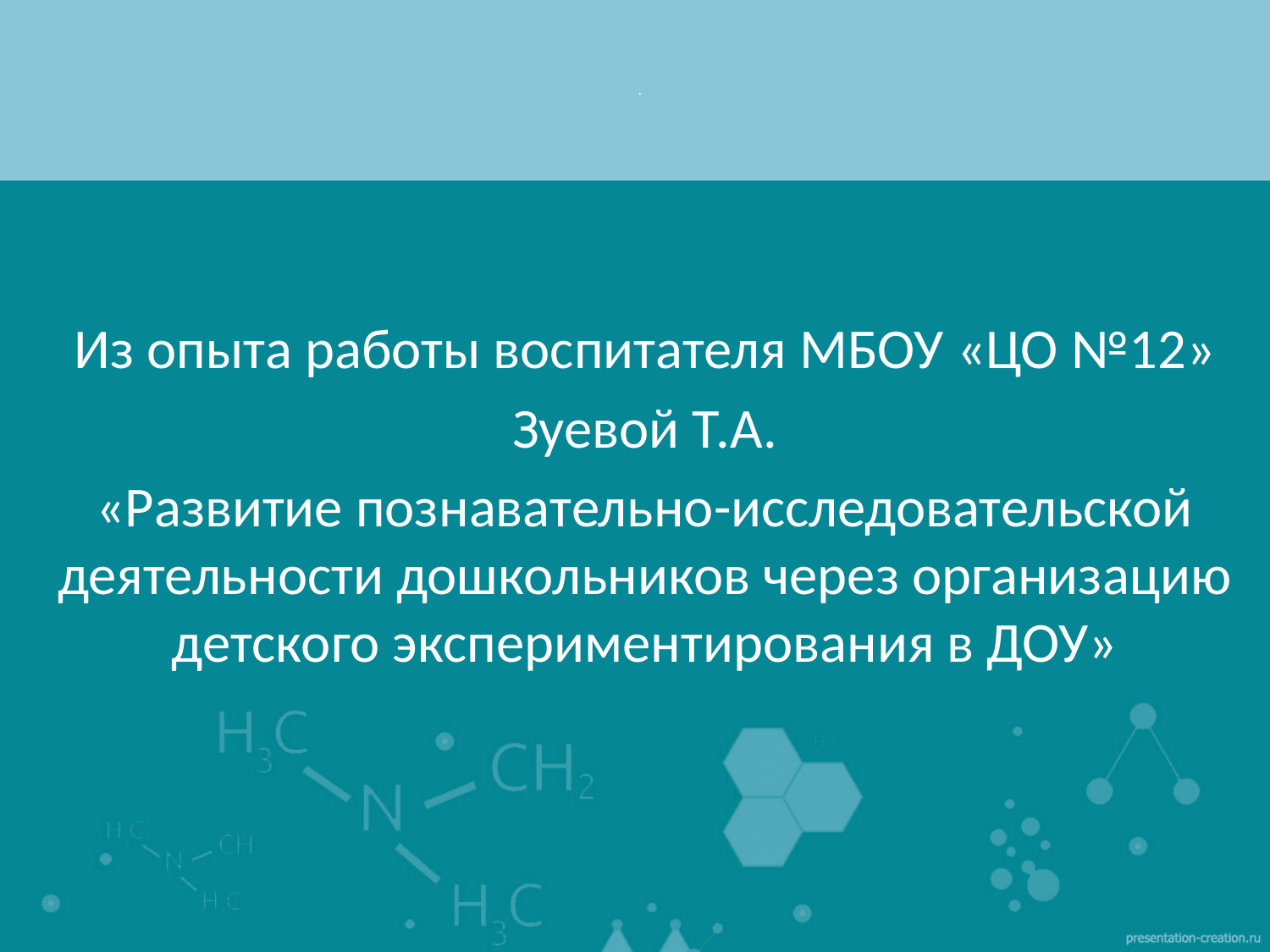

# .
Из опыта работы воспитателя МБОУ «ЦО №12»
Зуевой Т.А.
«Развитие познавательно-исследовательской деятельности дошкольников через организацию детского экспериментирования в ДОУ»